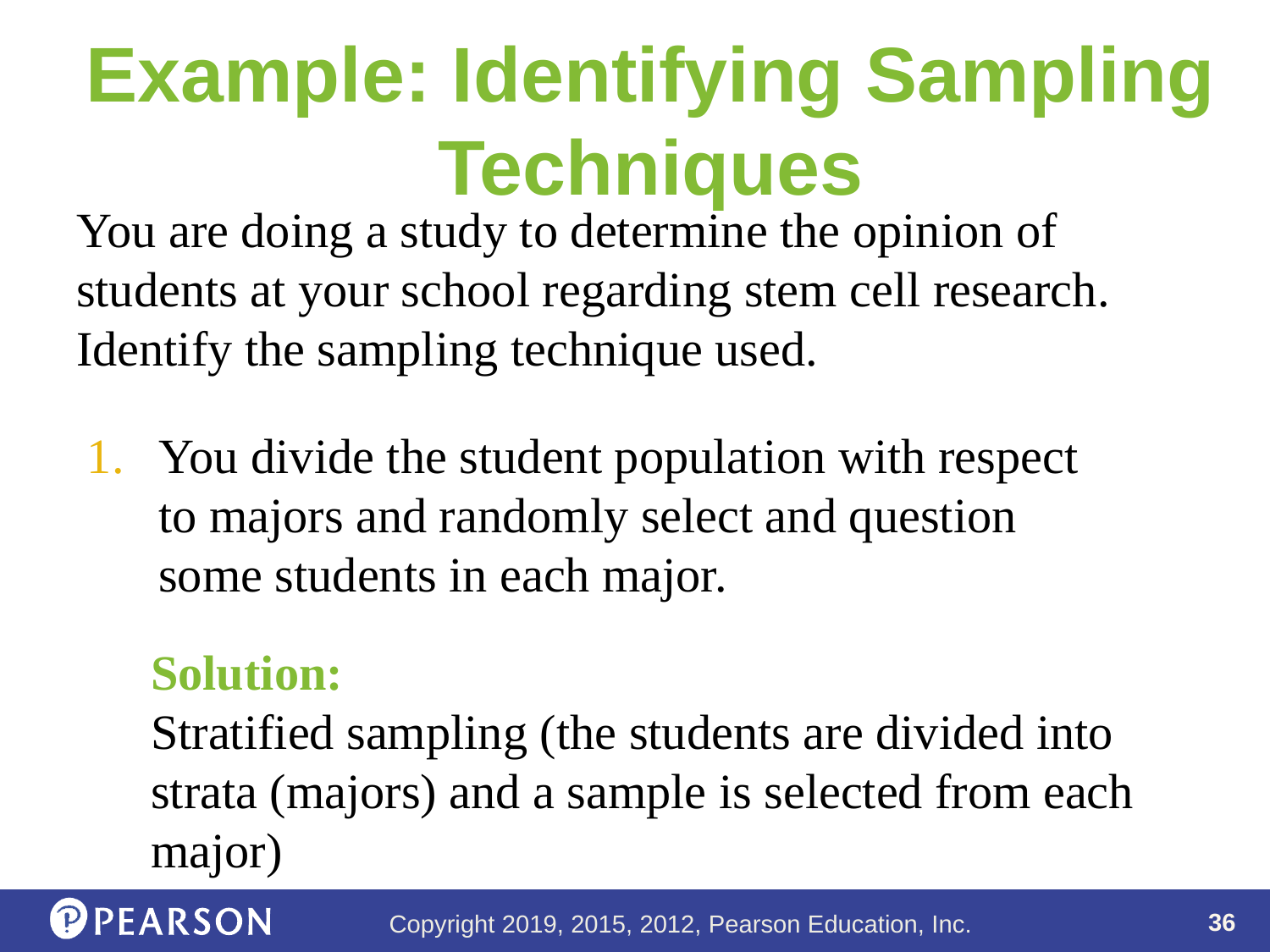

# Example: Identifying Sampling Techniques
You are doing a study to determine the opinion of students at your school regarding stem cell research. Identify the sampling technique used.
You divide the student population with respect to majors and randomly select and question some students in each major.
Solution:
Stratified sampling (the students are divided into strata (majors) and a sample is selected from each major)